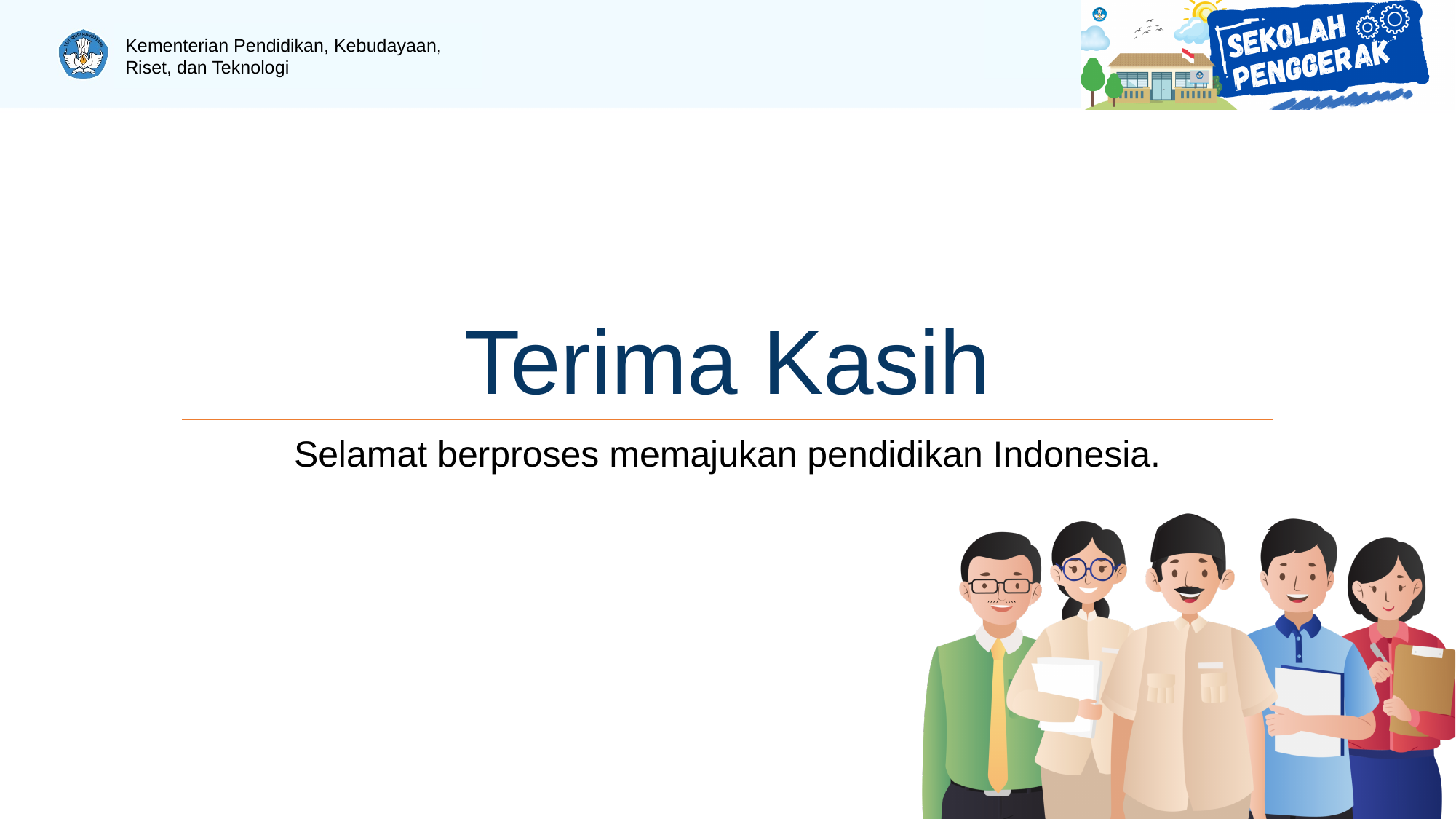

# Terima Kasih
Selamat berproses memajukan pendidikan Indonesia.